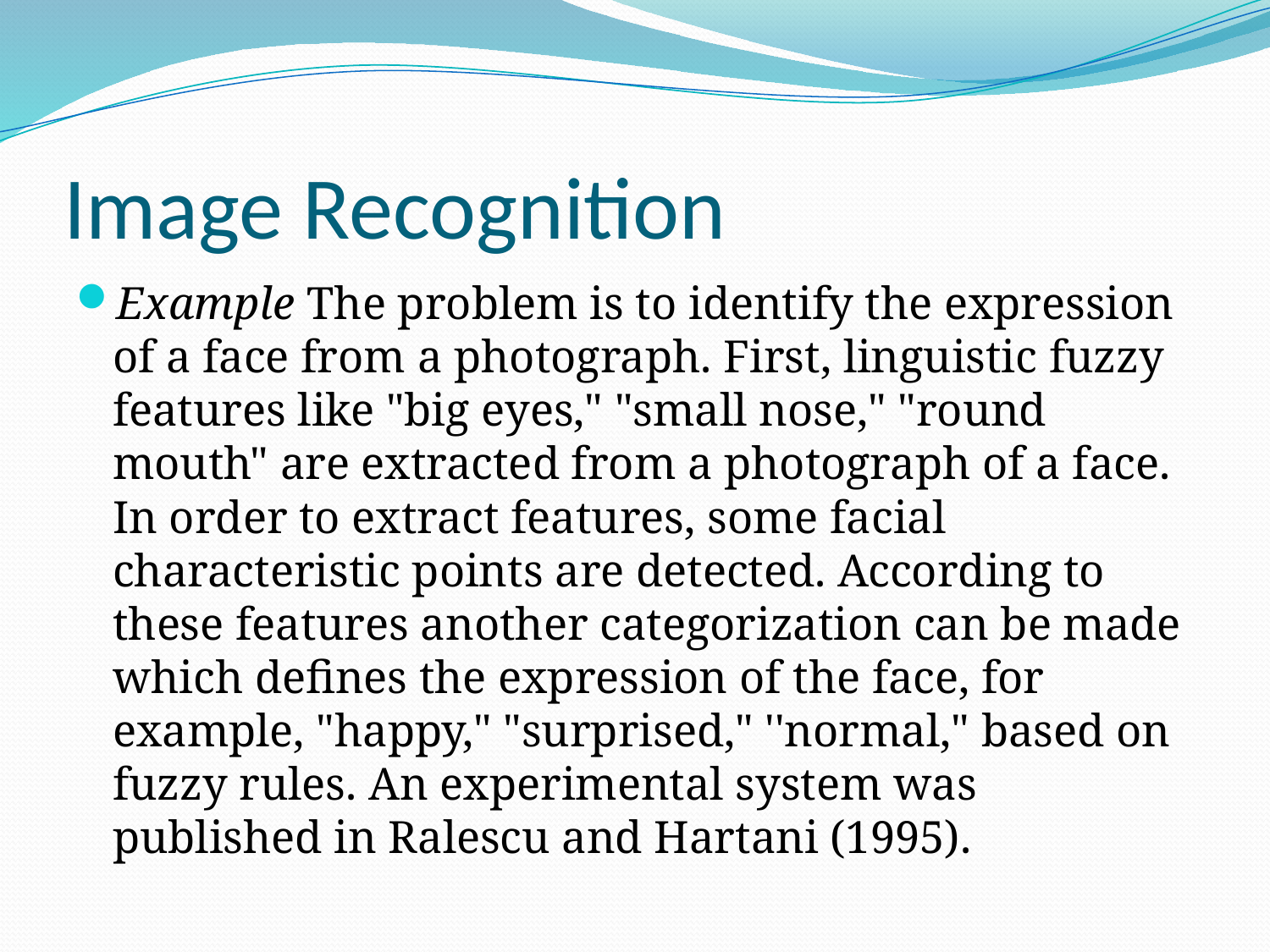

# Image Recognition
Example The problem is to identify the expression of a face from a photograph. First, linguistic fuzzy features like "big eyes," "small nose," "round mouth" are extracted from a photograph of a face. In order to extract features, some facial characteristic points are detected. According to these features another categorization can be made which defines the expression of the face, for example, "happy," "surprised," ''normal," based on fuzzy rules. An experimental system was published in Ralescu and Hartani (1995).